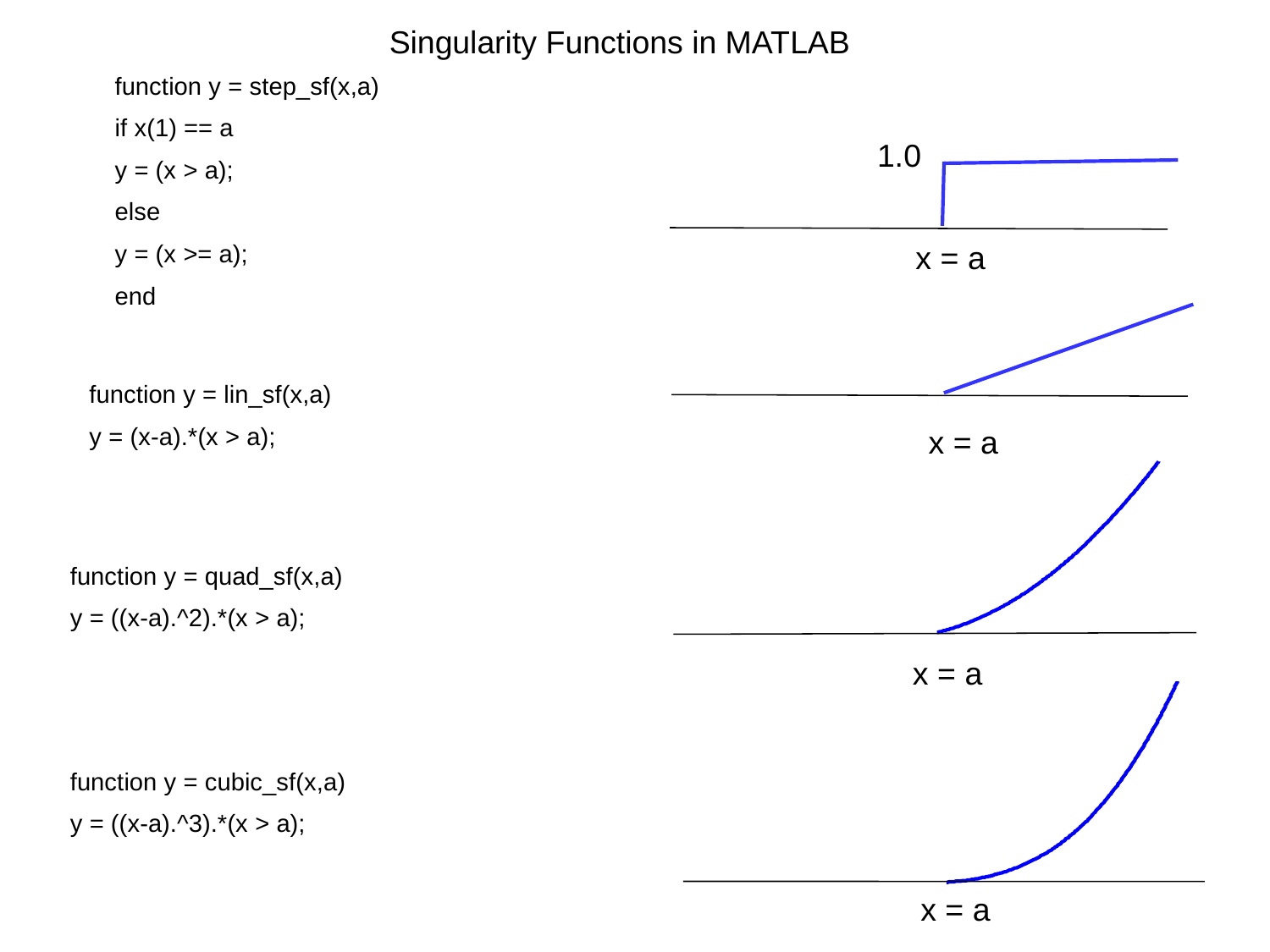

Singularity Functions in MATLAB
function y = step_sf(x,a)
if x(1) == a
y = (x > a);
else
y = (x >= a);
end
1.0

x = a

function y = lin_sf(x,a)
y = (x-a).*(x > a);

x = a

function y = quad_sf(x,a)
y = ((x-a).^2).*(x > a);

x = a

function y = cubic_sf(x,a)
y = ((x-a).^3).*(x > a);

x = a